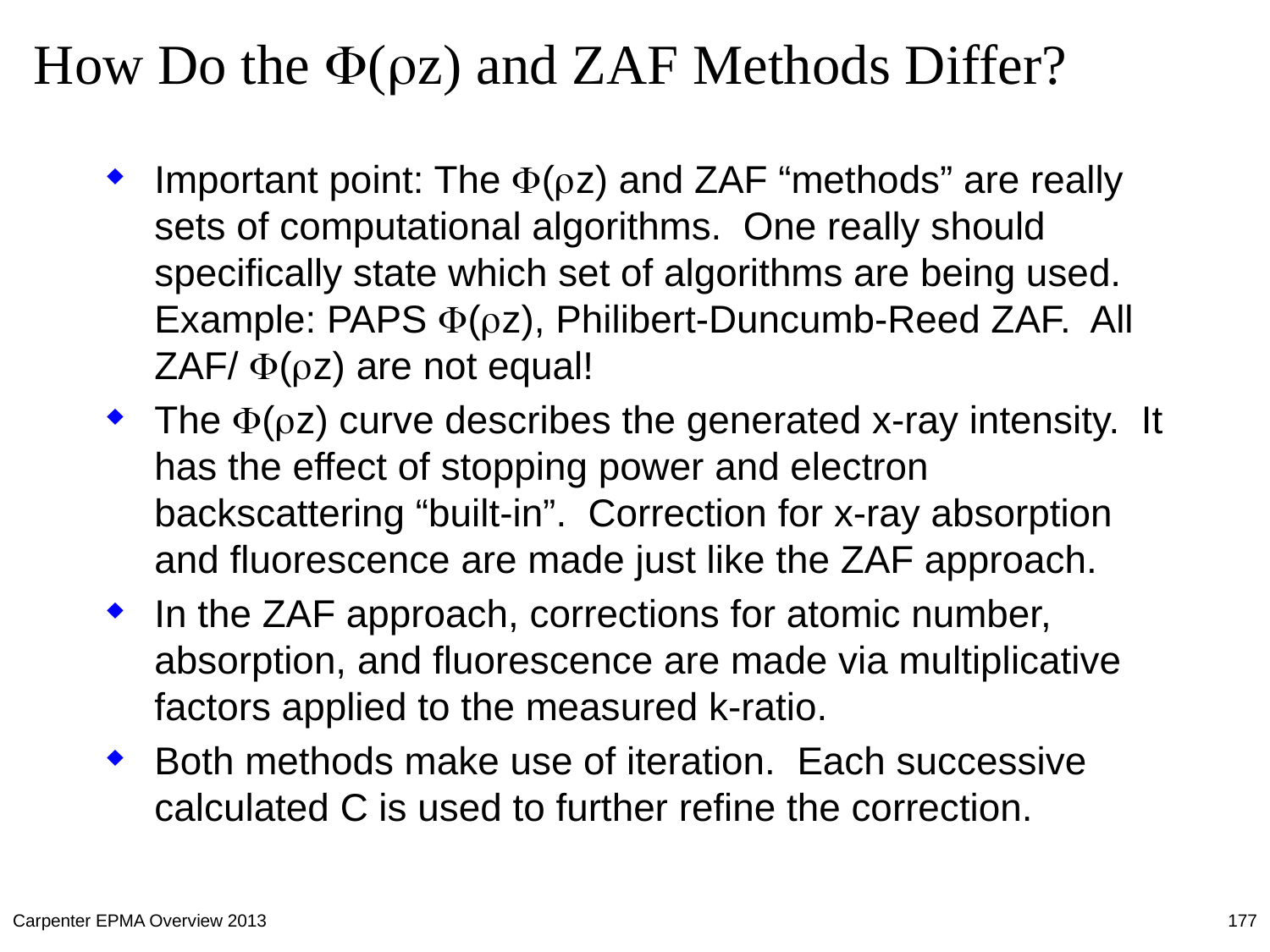

# How Do the Φ(ρz) and ZAF Methods Differ?
Important point: The Φ(ρz) and ZAF “methods” are really sets of computational algorithms.  One really should specifically state which set of algorithms are being used.  Example: PAPS Φ(ρz), Philibert-Duncumb-Reed ZAF.  All ZAF/ Φ(ρz) are not equal!
The Φ(ρz) curve describes the generated x-ray intensity.  It has the effect of stopping power and electron backscattering “built-in”.  Correction for x-ray absorption and fluorescence are made just like the ZAF approach.
In the ZAF approach, corrections for atomic number, absorption, and fluorescence are made via multiplicative factors applied to the measured k-ratio.
Both methods make use of iteration.  Each successive calculated C is used to further refine the correction.
Carpenter EPMA Overview 2013
177